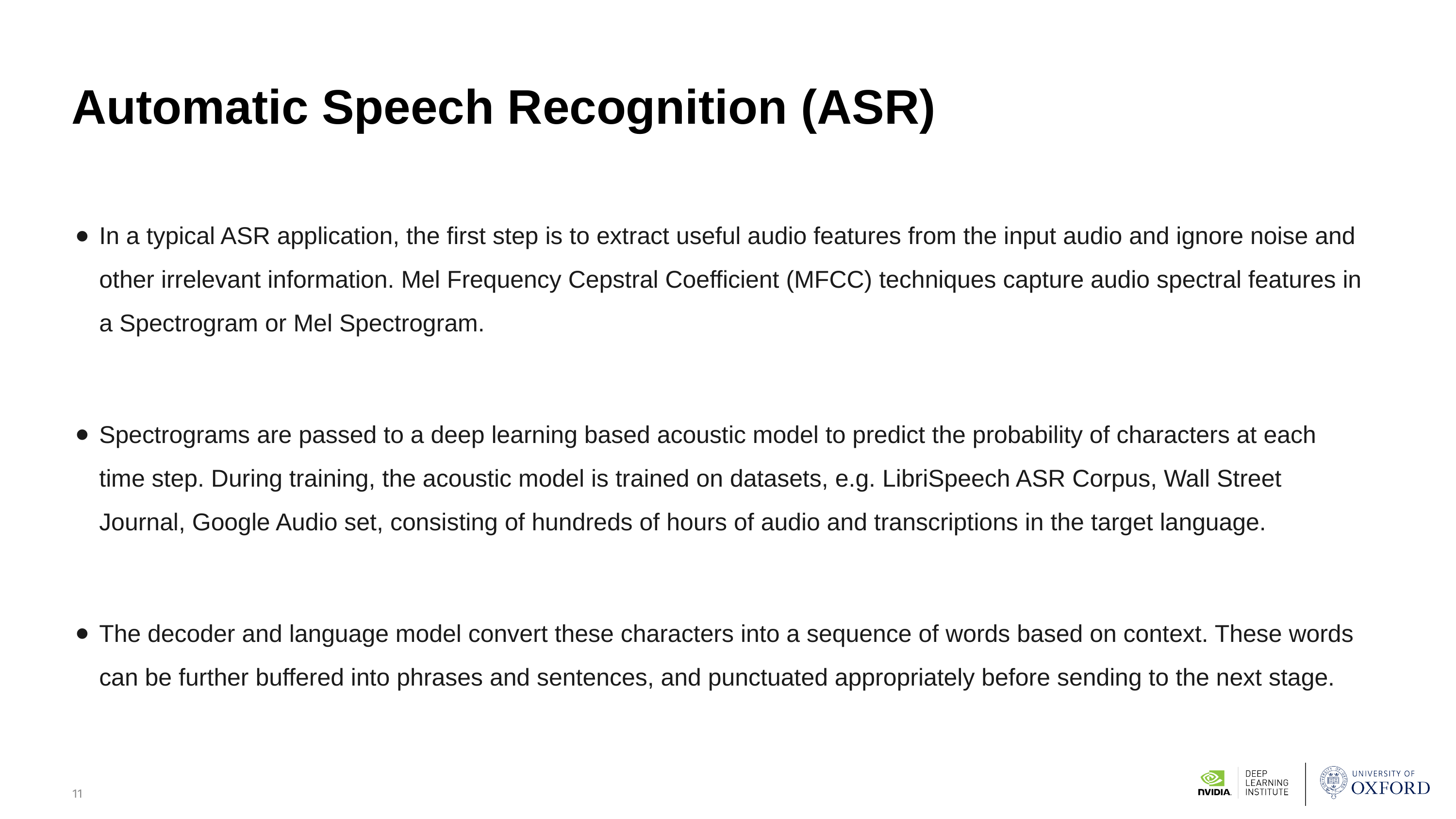

# Automatic Speech Recognition (ASR)
In a typical ASR application, the first step is to extract useful audio features from the input audio and ignore noise and other irrelevant information. Mel Frequency Cepstral Coefficient (MFCC) techniques capture audio spectral features in a Spectrogram or Mel Spectrogram.

Spectrograms are passed to a deep learning based acoustic model to predict the probability of characters at each time step. During training, the acoustic model is trained on datasets, e.g. LibriSpeech ASR Corpus, Wall Street Journal, Google Audio set, consisting of hundreds of hours of audio and transcriptions in the target language.

The decoder and language model convert these characters into a sequence of words based on context. These words can be further buffered into phrases and sentences, and punctuated appropriately before sending to the next stage.